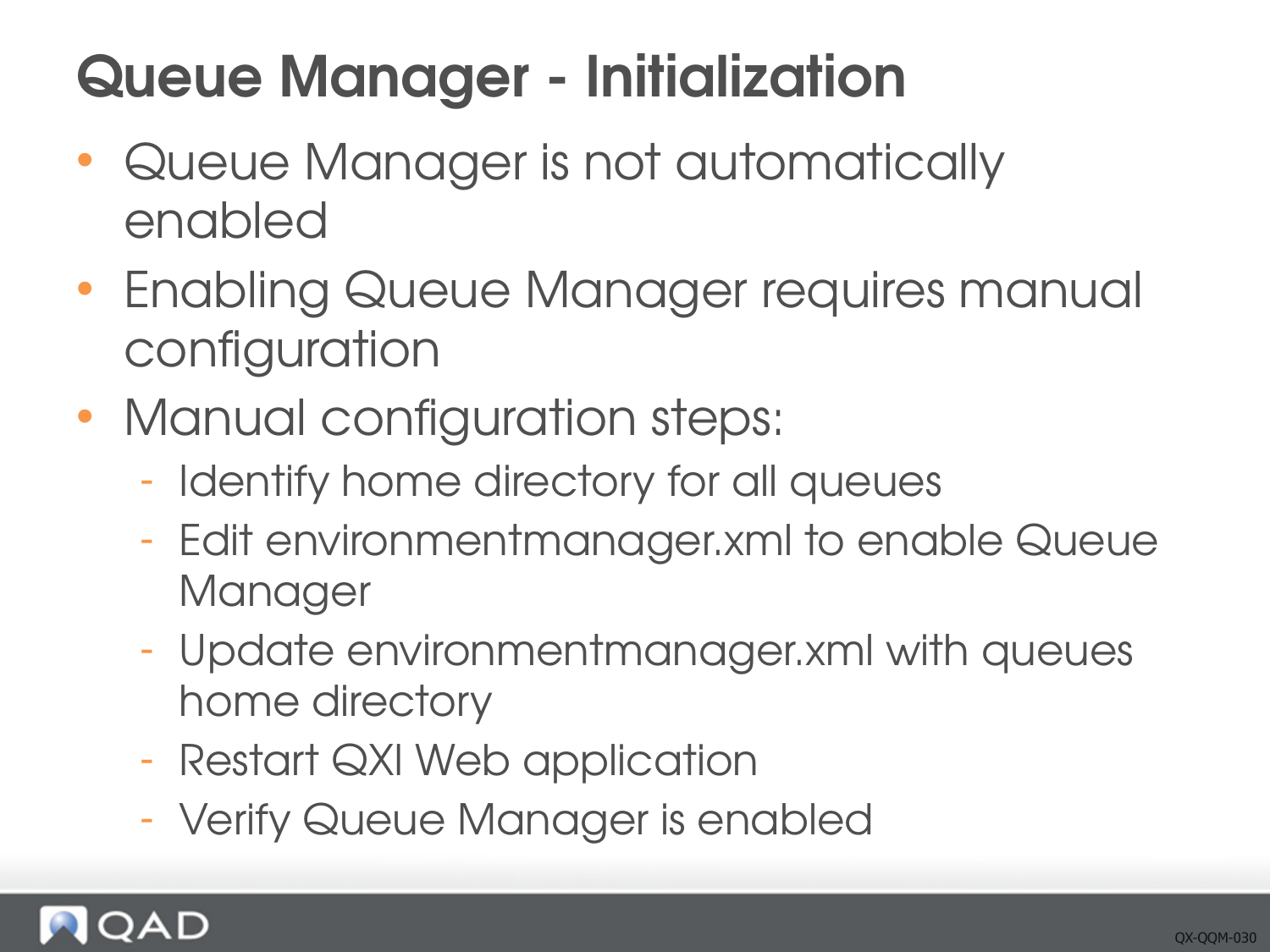

# Queue Manager - Initialization
Queue Manager is not automatically enabled
Enabling Queue Manager requires manual configuration
Manual configuration steps:
Identify home directory for all queues
Edit environmentmanager.xml to enable Queue Manager
Update environmentmanager.xml with queues home directory
Restart QXI Web application
Verify Queue Manager is enabled
QX-QQM-030